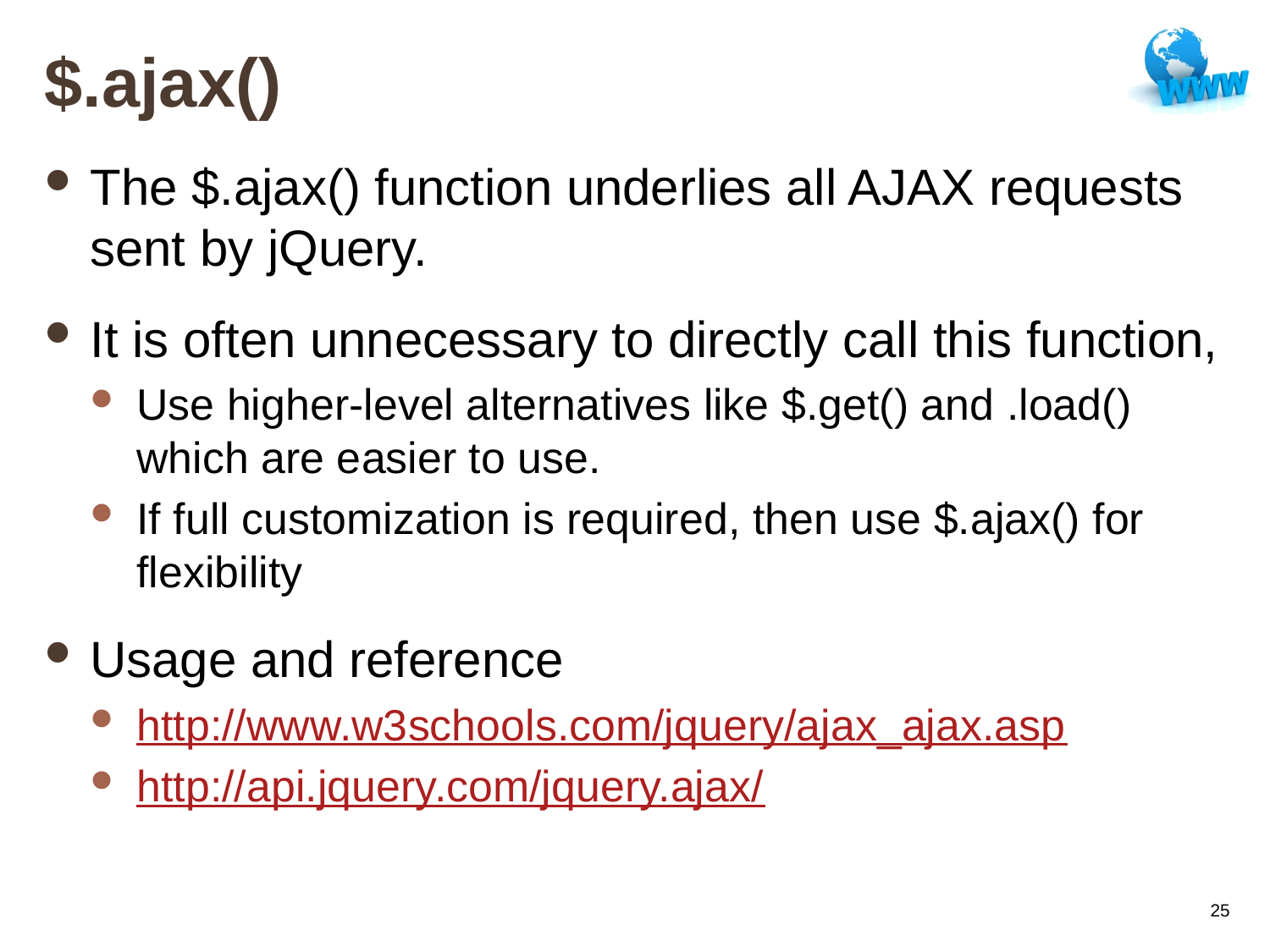

# $.ajax()
The $.ajax() function underlies all AJAX requests sent by jQuery.
It is often unnecessary to directly call this function,
Use higher-level alternatives like $.get() and .load() which are easier to use.
If full customization is required, then use $.ajax() for flexibility
Usage and reference
http://www.w3schools.com/jquery/ajax_ajax.asp
http://api.jquery.com/jquery.ajax/
25